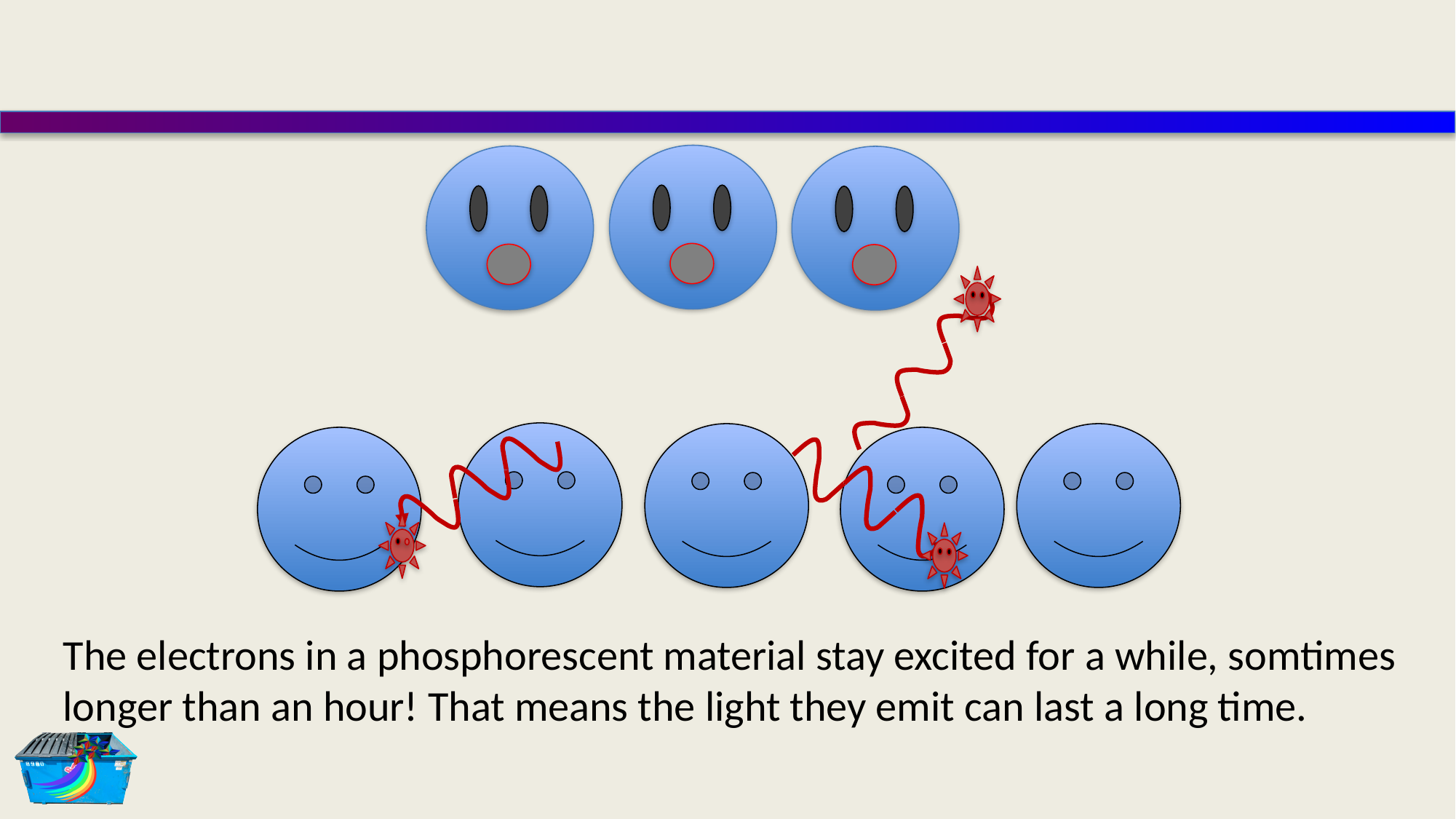

The electrons in a phosphorescent material stay excited for a while, somtimes longer than an hour! That means the light they emit can last a long time.